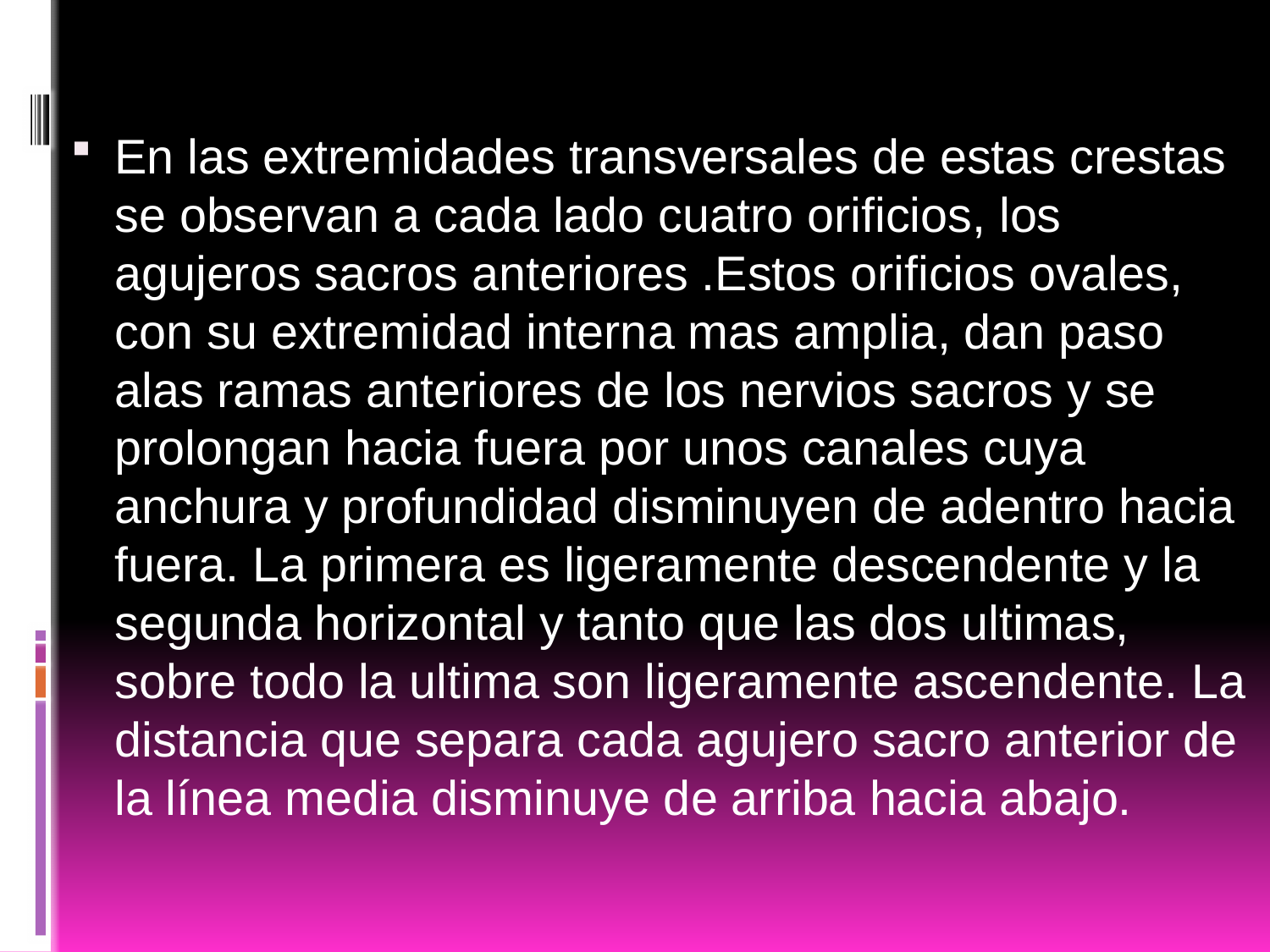

En las extremidades transversales de estas crestas se observan a cada lado cuatro orificios, los agujeros sacros anteriores .Estos orificios ovales, con su extremidad interna mas amplia, dan paso alas ramas anteriores de los nervios sacros y se prolongan hacia fuera por unos canales cuya anchura y profundidad disminuyen de adentro hacia fuera. La primera es ligeramente descendente y la segunda horizontal y tanto que las dos ultimas, sobre todo la ultima son ligeramente ascendente. La distancia que separa cada agujero sacro anterior de la línea media disminuye de arriba hacia abajo.